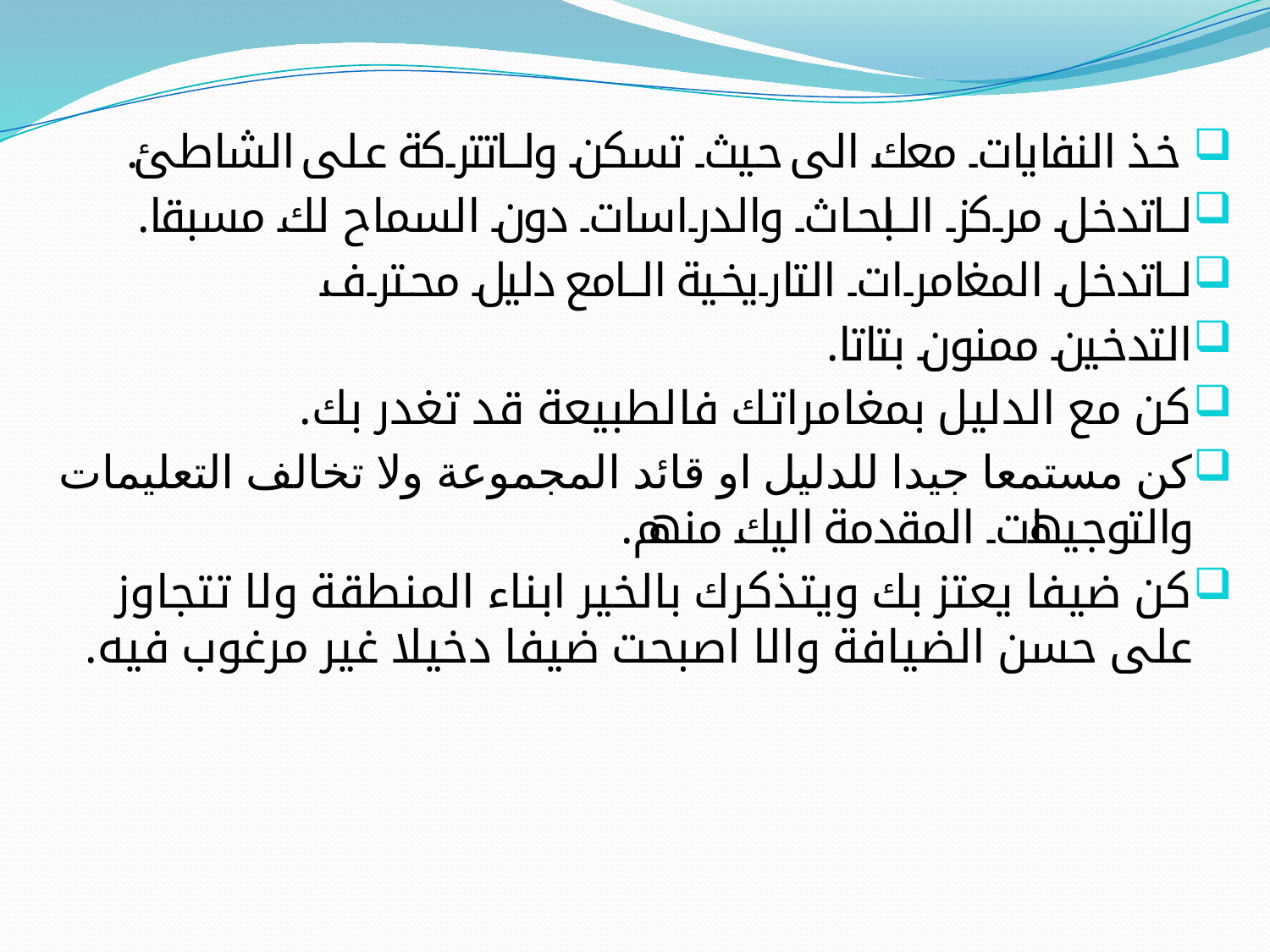

خذ النفايات معك الى حيث تسكن ولا تتركة على الشاطئ.
لا تدخل مركز الابحاث والدراسات دون السماح لك مسبقا.
لا تدخل المغامرات التاريخية الا مع دليل محترف
التدخين ممنون بتاتا.
كن مع الدليل بمغامراتك فالطبيعة قد تغدر بك.
كن مستمعا جيدا للدليل او قائد المجموعة ولا تخالف التعليمات والتوجيهات المقدمة اليك منهم.
كن ضيفا يعتز بك ويتذكرك بالخير ابناء المنطقة ولا تتجاوز على حسن الضيافة والا اصبحت ضيفا دخيلا غير مرغوب فيه.